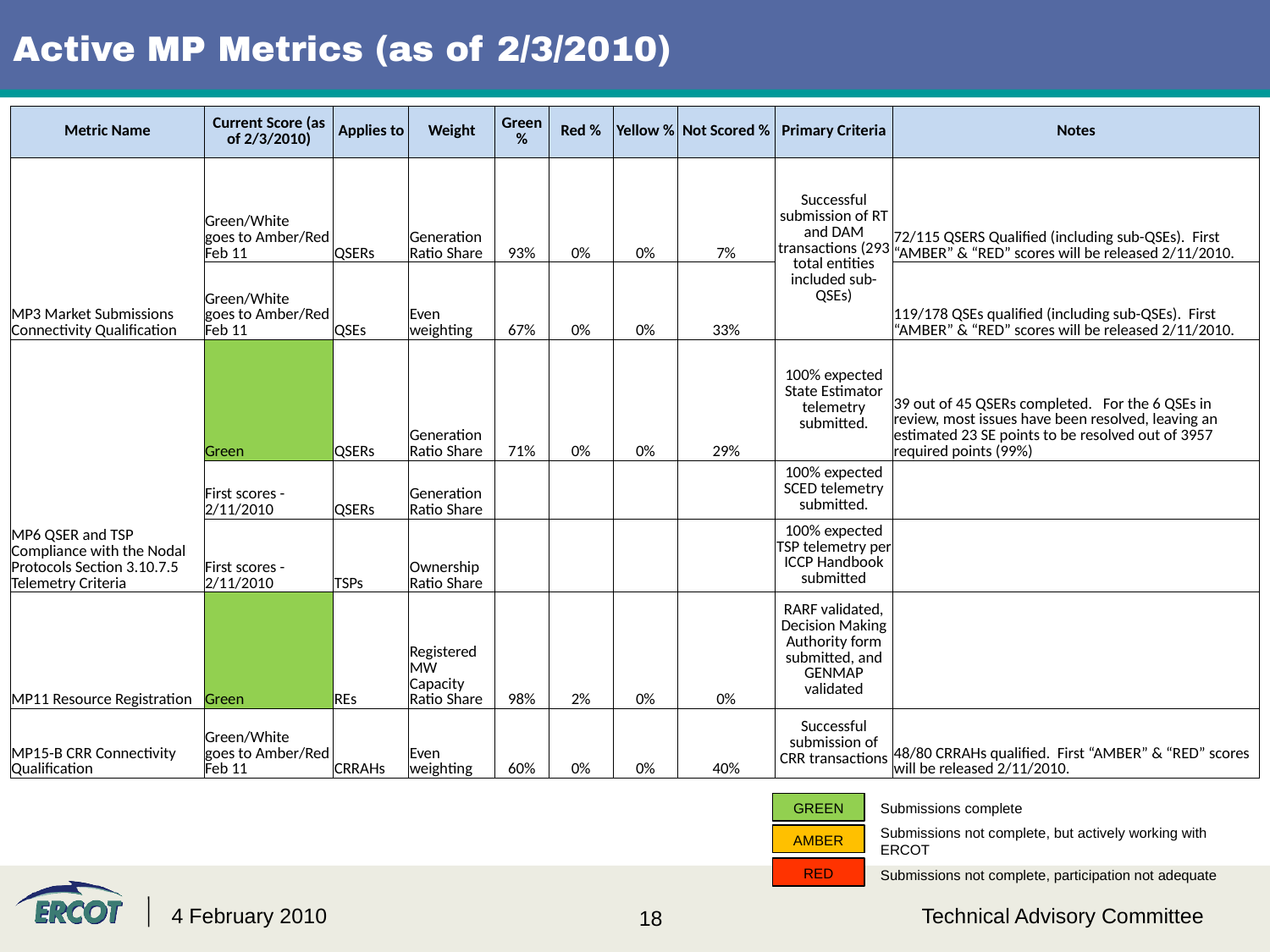

# Active MP Metrics (as of 2/3/2010)
| Metric Name | Current Score (as of 2/3/2010) | Applies to | Weight | Green % | Red % | Yellow % | Not Scored % | Primary Criteria | Notes |
| --- | --- | --- | --- | --- | --- | --- | --- | --- | --- |
| MP3 Market Submissions Connectivity Qualification | Green/White goes to Amber/Red Feb 11 | QSERs | Generation Ratio Share | 93% | 0% | 0% | 7% | Successful submission of RT and DAM transactions (293 total entities included sub-QSEs) | 72/115 QSERS Qualified (including sub-QSEs). First “AMBER” & “RED” scores will be released 2/11/2010. |
|  | Green/White goes to Amber/Red Feb 11 | QSEs | Even weighting | 67% | 0% | 0% | 33% |  | 119/178 QSEs qualified (including sub-QSEs). First “AMBER” & “RED” scores will be released 2/11/2010. |
| MP6 QSER and TSP Compliance with the Nodal Protocols Section 3.10.7.5 Telemetry Criteria | Green | QSERs | Generation Ratio Share | 71% | 0% | 0% | 29% | 100% expected State Estimator telemetry submitted. | 39 out of 45 QSERs completed. For the 6 QSEs in review, most issues have been resolved, leaving an estimated 23 SE points to be resolved out of 3957 required points (99%) |
|  | First scores - 2/11/2010 | QSERs | Generation Ratio Share |  |  |  |  | 100% expected SCED telemetry submitted. |  |
|  | First scores - 2/11/2010 | TSPs | Ownership Ratio Share |  |  |  |  | 100% expected TSP telemetry per ICCP Handbook submitted |  |
| MP11 Resource Registration | Green | REs | Registered MW Capacity Ratio Share | 98% | 2% | 0% | 0% | RARF validated, Decision Making Authority form submitted, and GENMAP validated |  |
| MP15-B CRR Connectivity Qualification | Green/White goes to Amber/Red Feb 11 | CRRAHs | Even weighting | 60% | 0% | 0% | 40% | Successful submission of CRR transactions | 48/80 CRRAHs qualified. First “AMBER” & “RED” scores will be released 2/11/2010. |
GREEN
Submissions complete
Submissions not complete, but actively working with ERCOT
AMBER
RED
Submissions not complete, participation not adequate
4 February 2010
Technical Advisory Committee